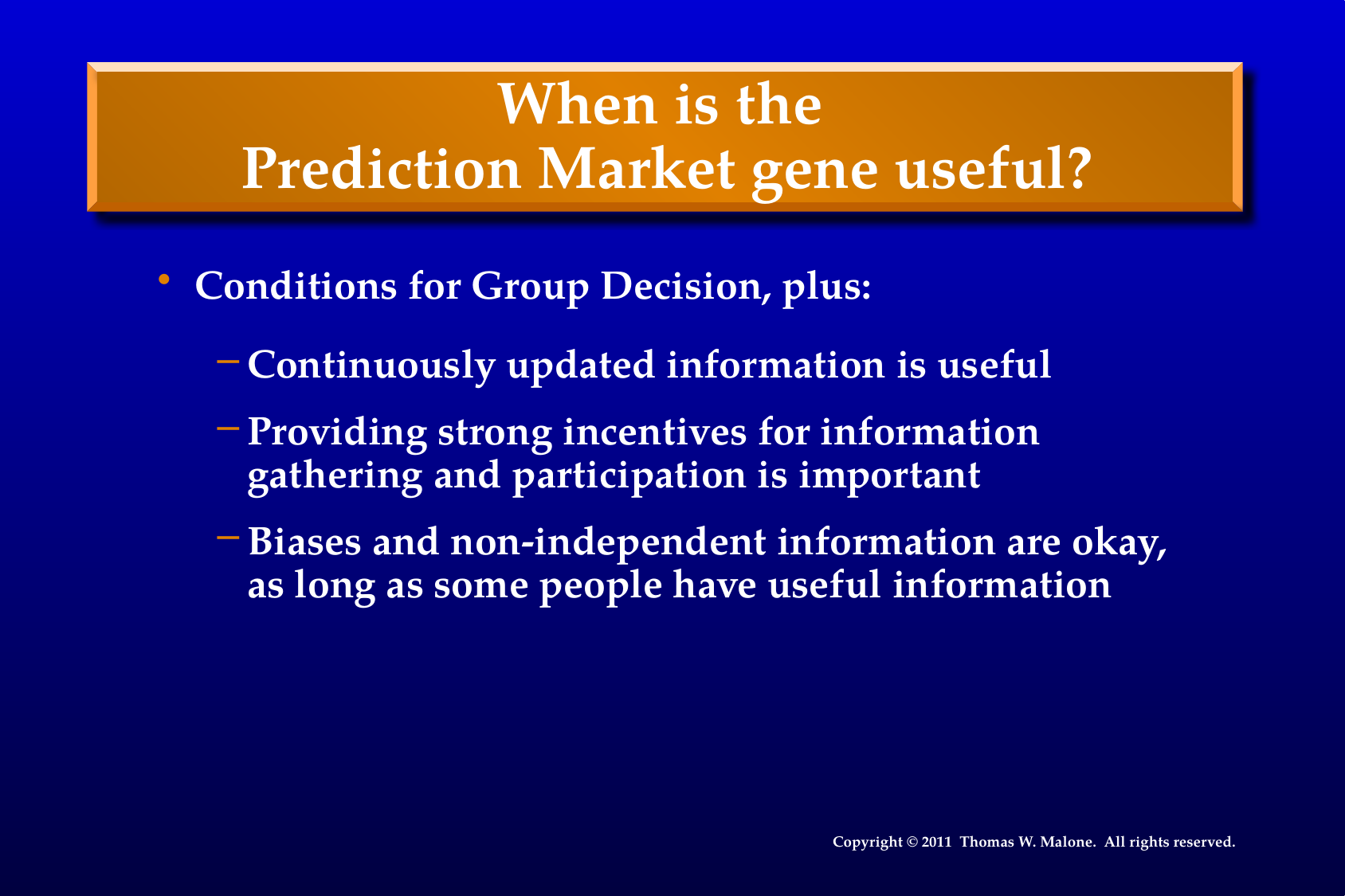

# When is the Prediction Market gene useful?
Conditions for Group Decision, plus:
Continuously updated information is useful
Providing strong incentives for information gathering and participation is important
Biases and non-independent information are okay, as long as some people have useful information